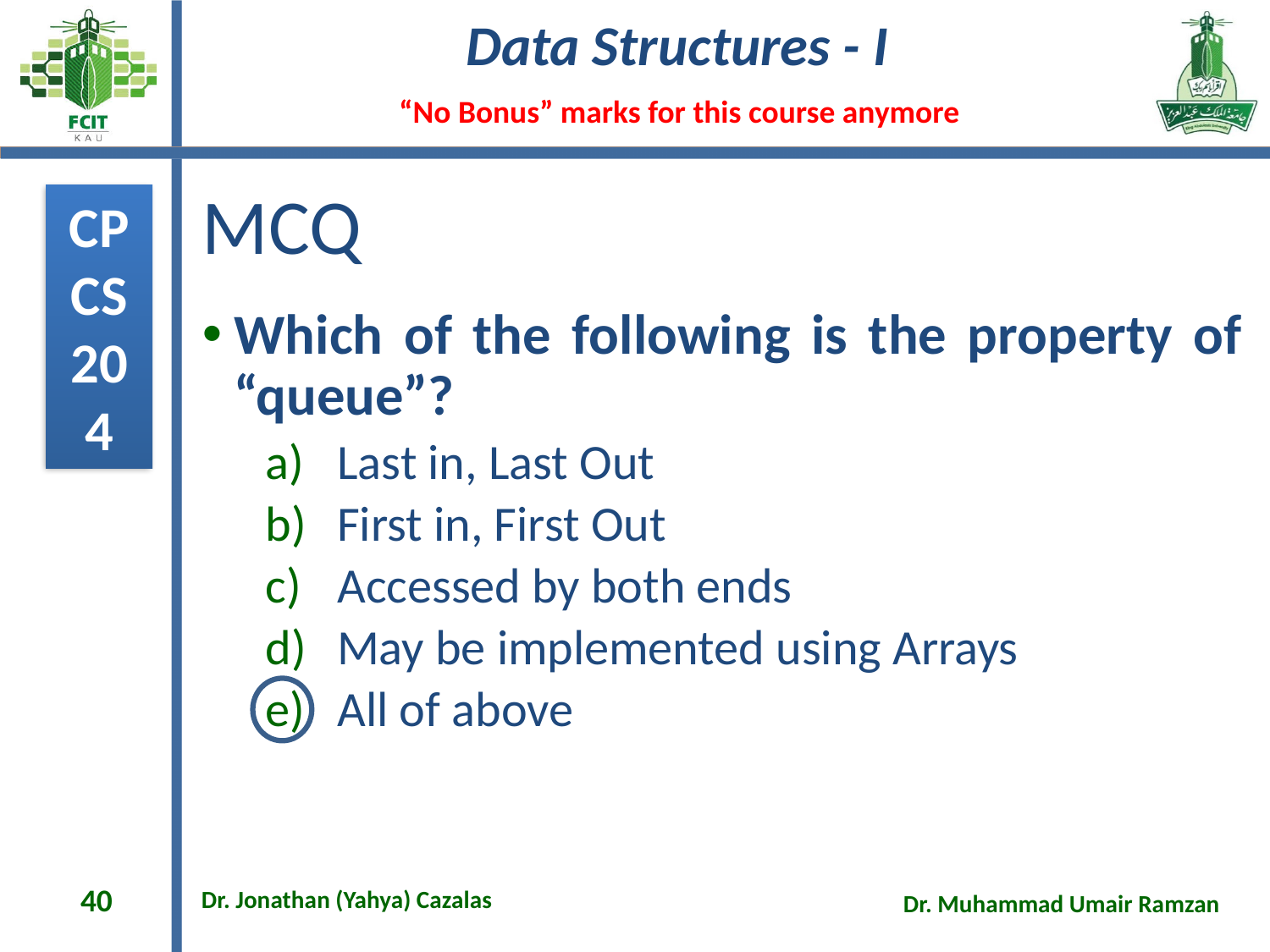

# MCQ
Which of the following is the property of “queue”?
Last in, Last Out
First in, First Out
Accessed by both ends
May be implemented using Arrays
All of above

40